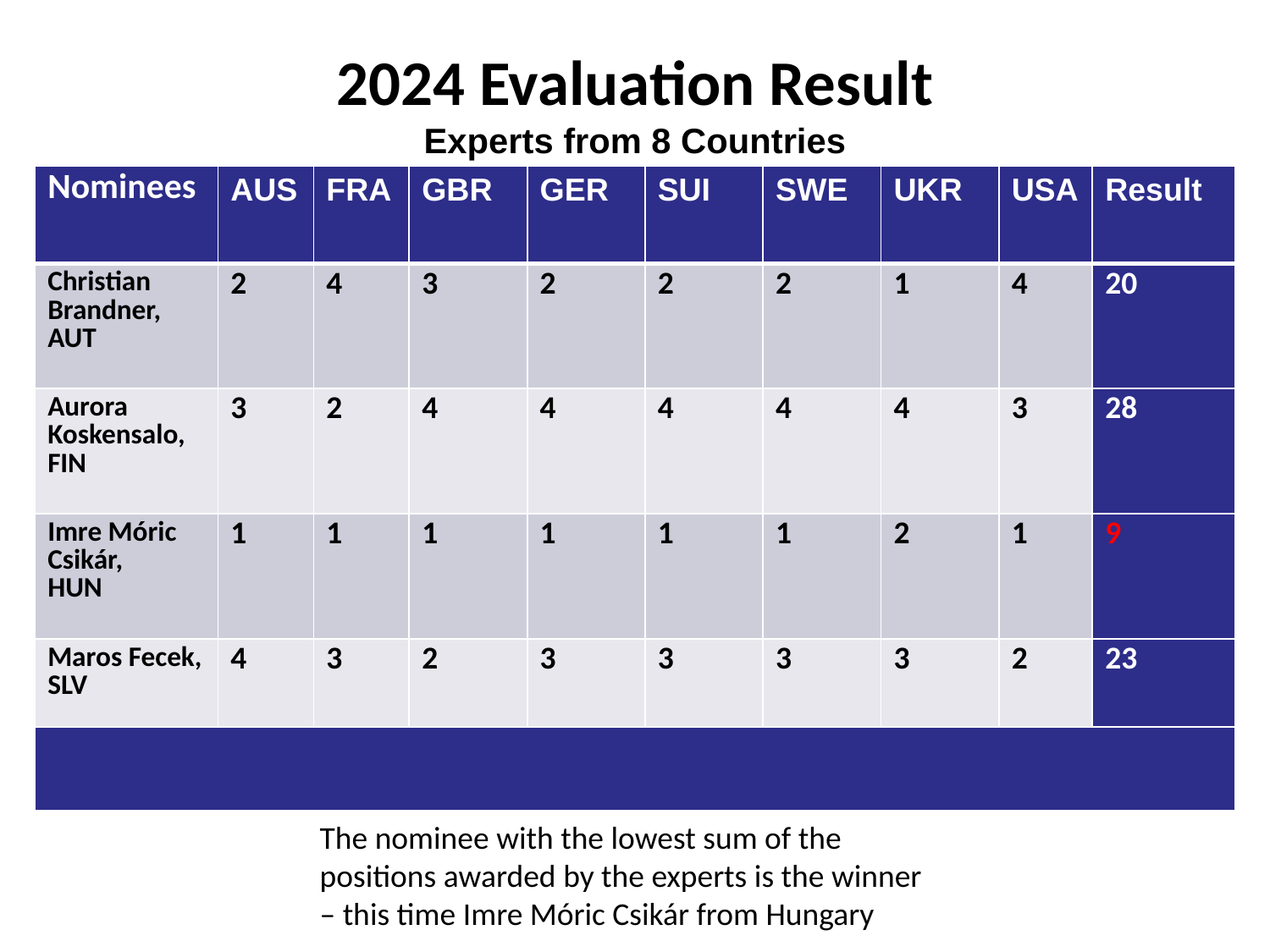

# 2024 Evaluation Result Experts from 8 Countries
| Nominees | AUS | FRA | GBR | GER | SUI | SWE | UKR | USA | Result |
| --- | --- | --- | --- | --- | --- | --- | --- | --- | --- |
| Christian Brandner, AUT | 2 | 4 | 3 | 2 | 2 | 2 | 1 | 4 | 20 |
| Aurora Koskensalo, FIN | 3 | 2 | 4 | 4 | 4 | 4 | 4 | 3 | 28 |
| Imre Móric Csikár, HUN | 1 | 1 | 1 | 1 | 1 | 1 | 2 | 1 | 9 |
| Maros Fecek, SLV | 4 | 3 | 2 | 3 | 3 | 3 | 3 | 2 | 23 |
|  |  |  |  |  |  |  |  |  |  |
The nominee with the lowest sum of the positions awarded by the experts is the winner – this time Imre Móric Csikár from Hungary